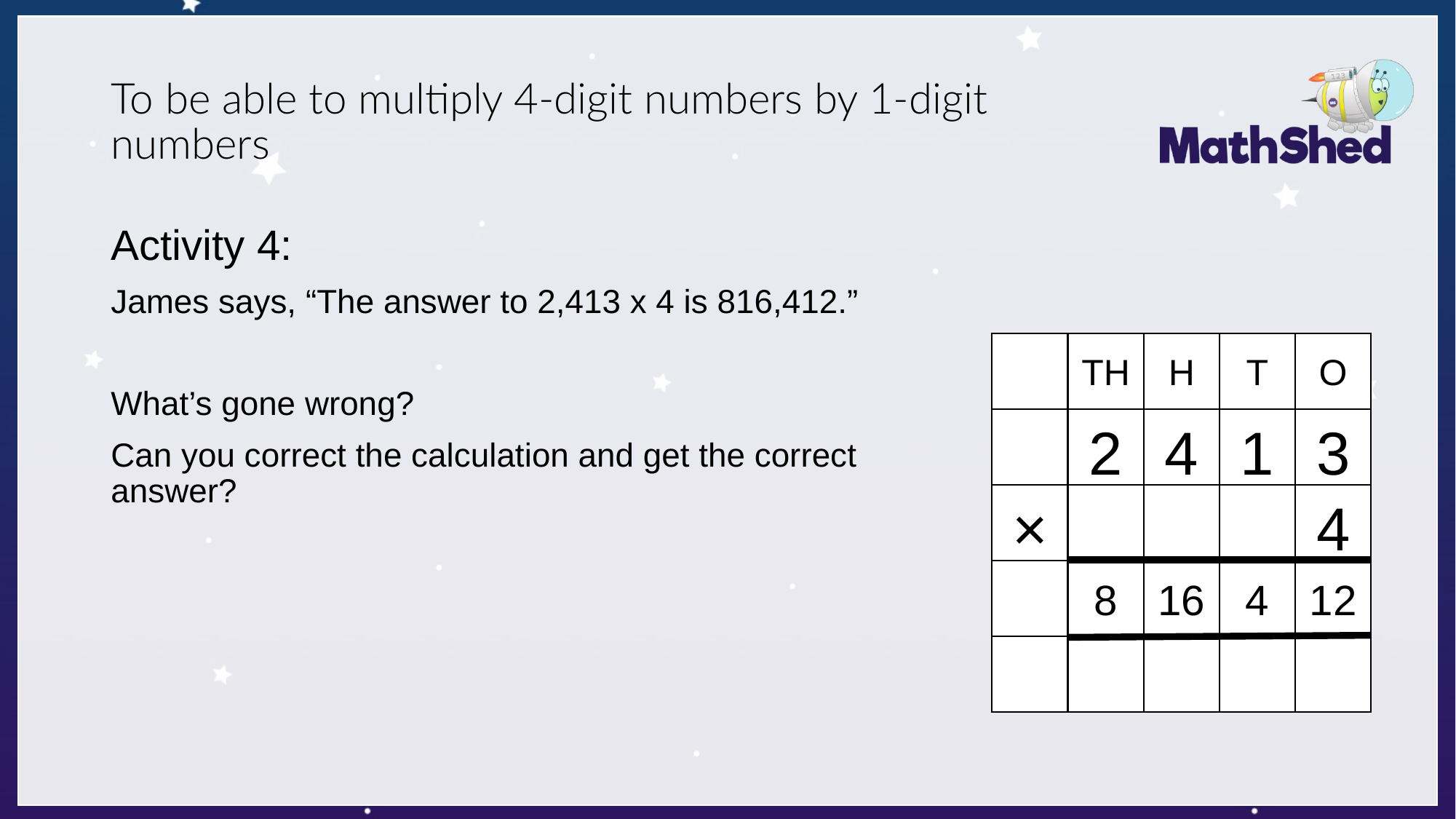

# To be able to multiply 4-digit numbers by 1-digit numbers
Activity 4:
James says, “The answer to 2,413 x 4 is 816,412.”

What’s gone wrong?
Can you correct the calculation and get the correct answer?

TH
H
T
O

2
4
1
3
×

4

8
16
4
12

1
0
0